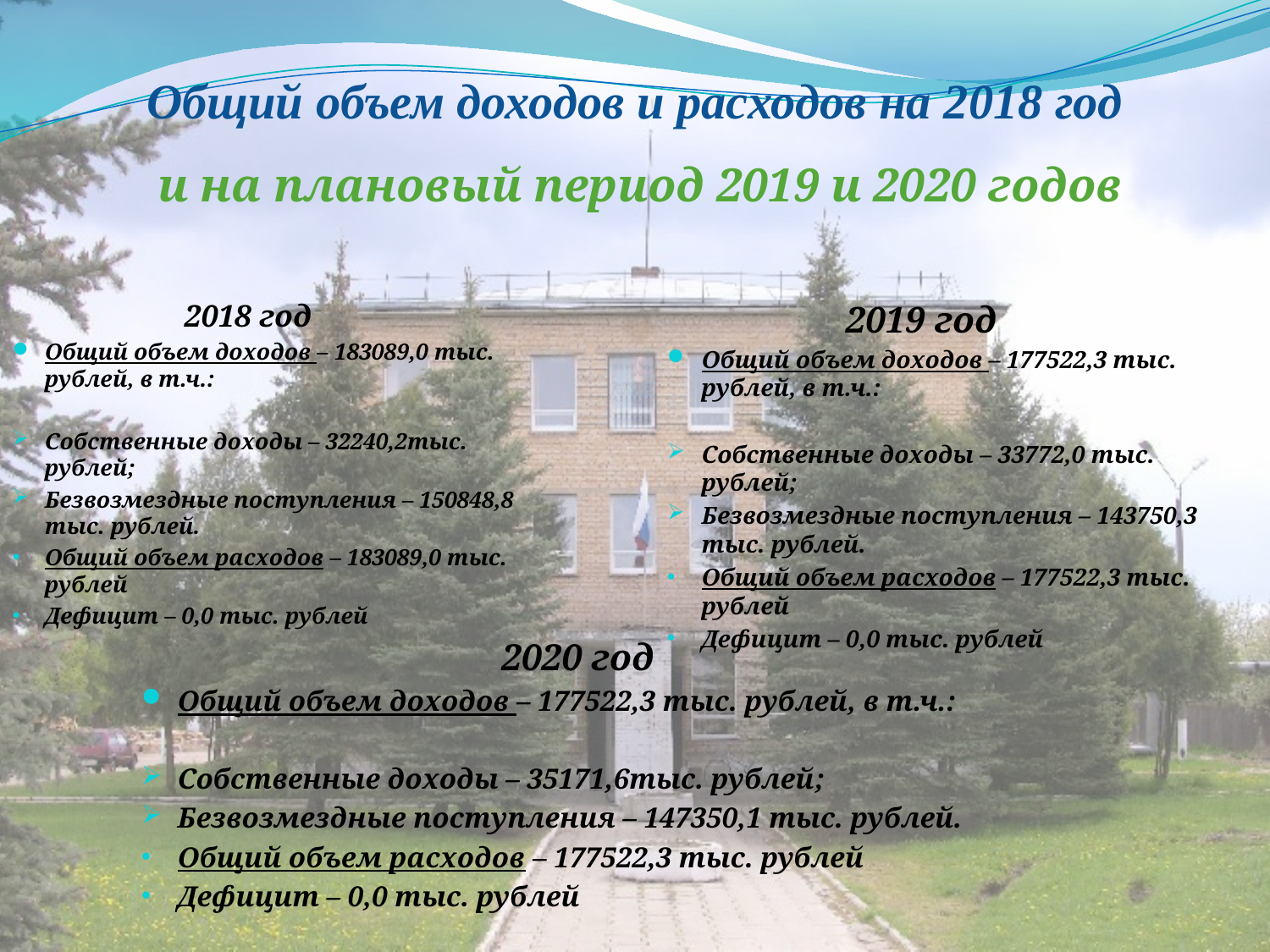

# Общий объем доходов и расходов на 2018 год
и на плановый период 2019 и 2020 годов
                             2018 год
Общий объем доходов – 183089,0 тыс. рублей, в т.ч.:

Собственные доходы – 32240,2тыс. рублей;
Безвозмездные поступления – 150848,8 тыс. рублей.
Общий объем расходов – 183089,0 тыс. рублей
Дефицит – 0,0 тыс. рублей
                             2019 год
Общий объем доходов – 177522,3 тыс. рублей, в т.ч.:

Собственные доходы – 33772,0 тыс. рублей;
Безвозмездные поступления – 143750,3 тыс. рублей.
Общий объем расходов – 177522,3 тыс. рублей
Дефицит – 0,0 тыс. рублей
                                                  2020 год
Общий объем доходов – 177522,3 тыс. рублей, в т.ч.:

Собственные доходы – 35171,6тыс. рублей;
Безвозмездные поступления – 147350,1 тыс. рублей.
Общий объем расходов – 177522,3 тыс. рублей
Дефицит – 0,0 тыс. рублей